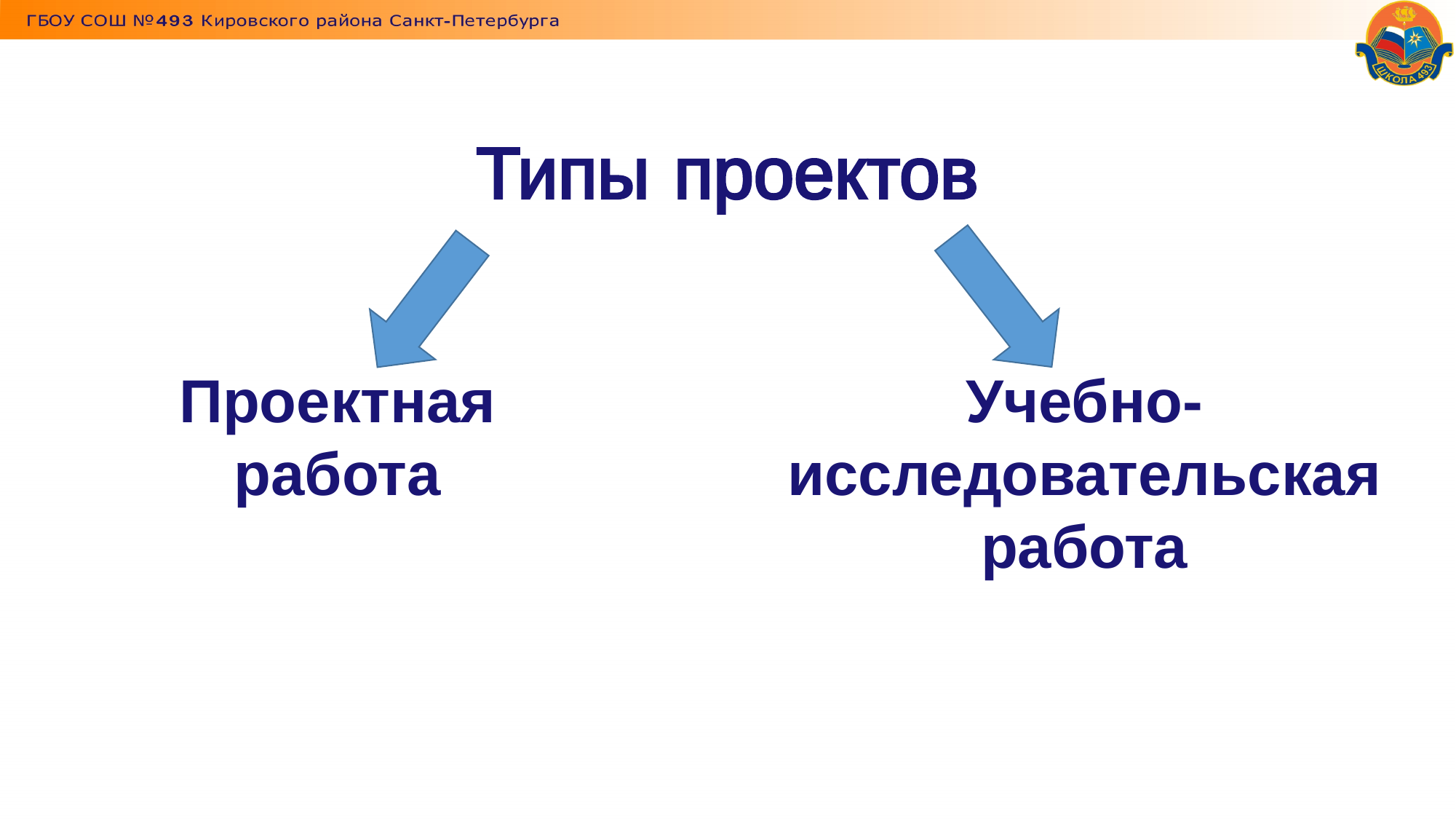

# Типы проектов

Проектная работа
Учебно-исследовательская работа